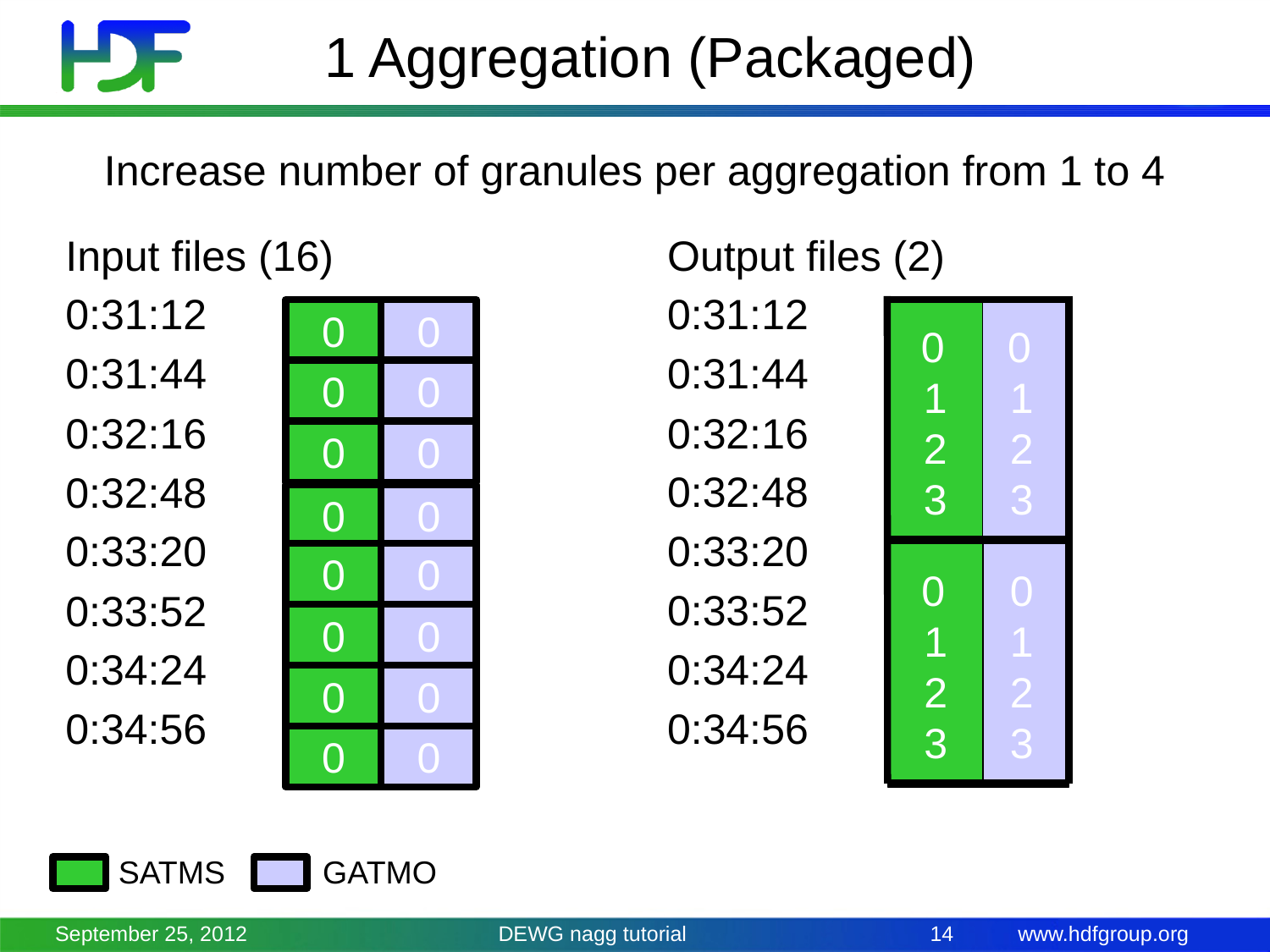

# 1 Aggregation (Packaged)
Increase number of granules per aggregation from 1 to 4
Input files (16)
0:31:12
0:31:44
0:32:16
0:32:48
0:33:20
0:33:52
0:34:24
0:34:56

Output files (2)
0:31:12
0:31:44
0:32:16
0:32:48
0:33:20
0:33:52
0:34:24
0:34:56

0
0
0
0
0
0
0
0
0
0
0
0
0
0
0
0
  0
  1
  2
  3
  0
  1
  2
  3
  0
  1
  2
  3
  0
  1
  2
  3
SATMS           GATMO

September 25, 2012
DEWG nagg tutorial
14